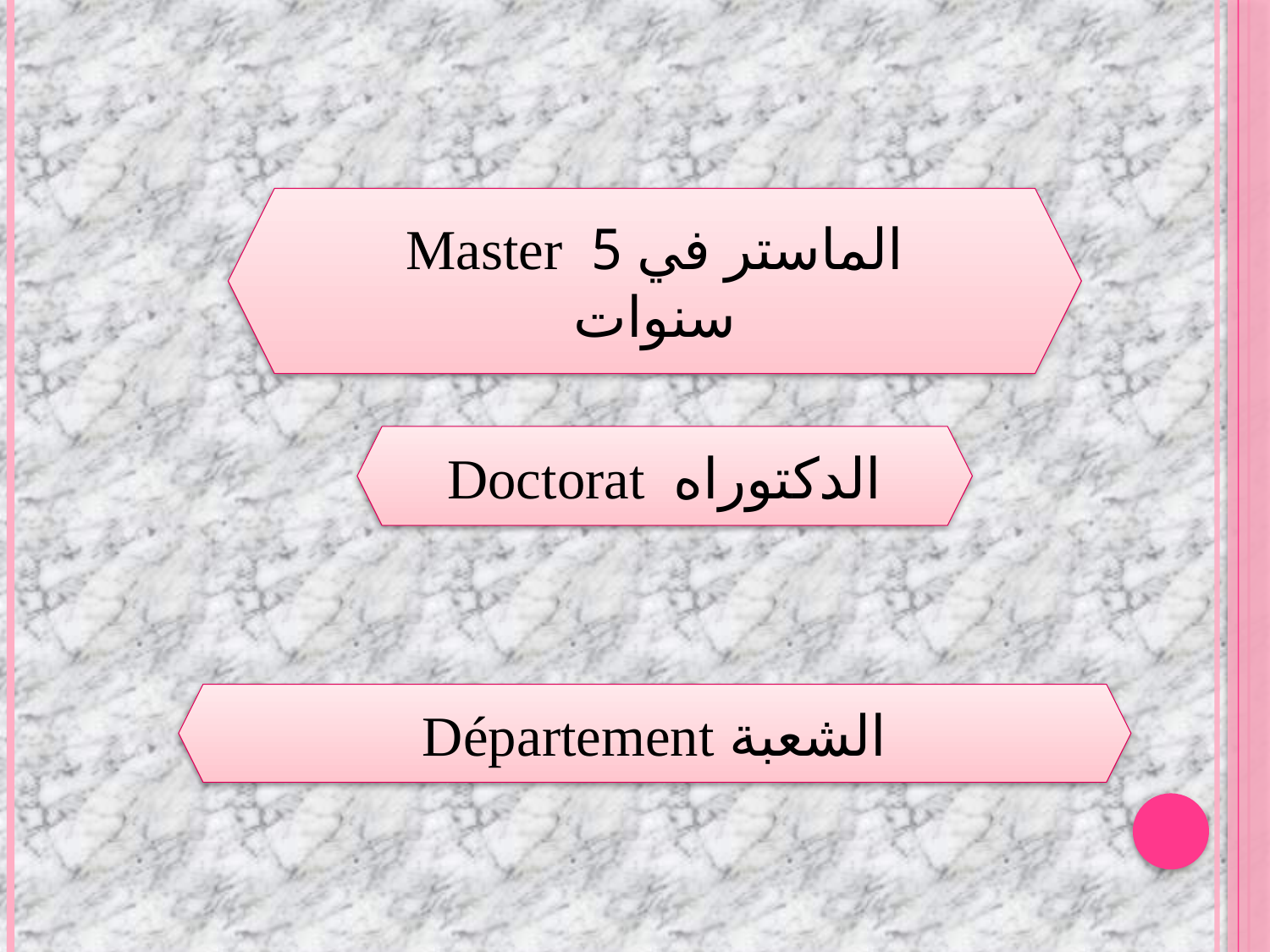

Master  الماستر في 5 سنوات
Doctorat  الدكتوراه
Département الشعبة